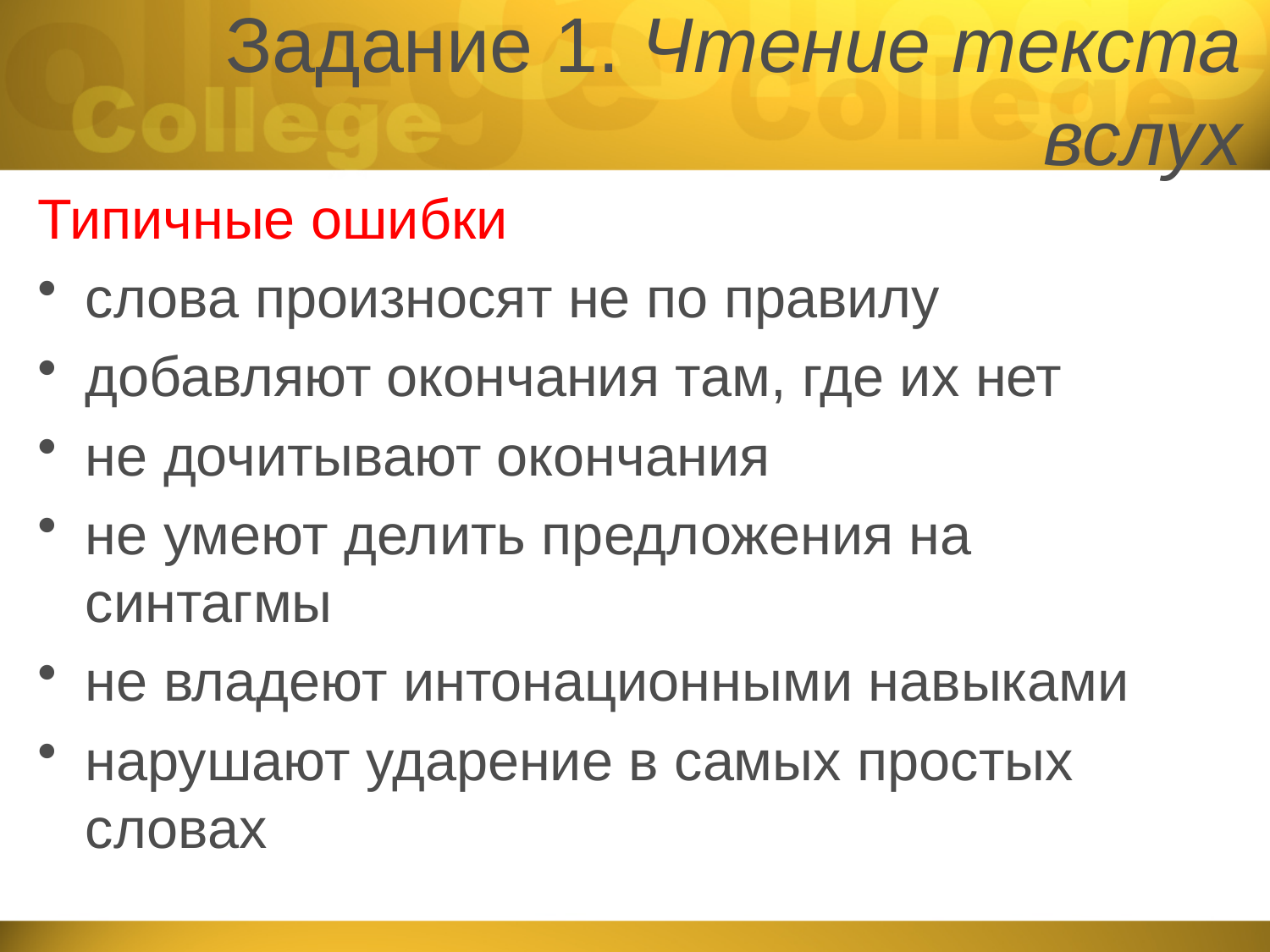

# Задание 1. Чтение текста вслух
Типичные ошибки
слова произносят не по правилу
добавляют окончания там, где их нет
не дочитывают окончания
не умеют делить предложения на синтагмы
не владеют интонационными навыками
нарушают ударение в самых простых словах